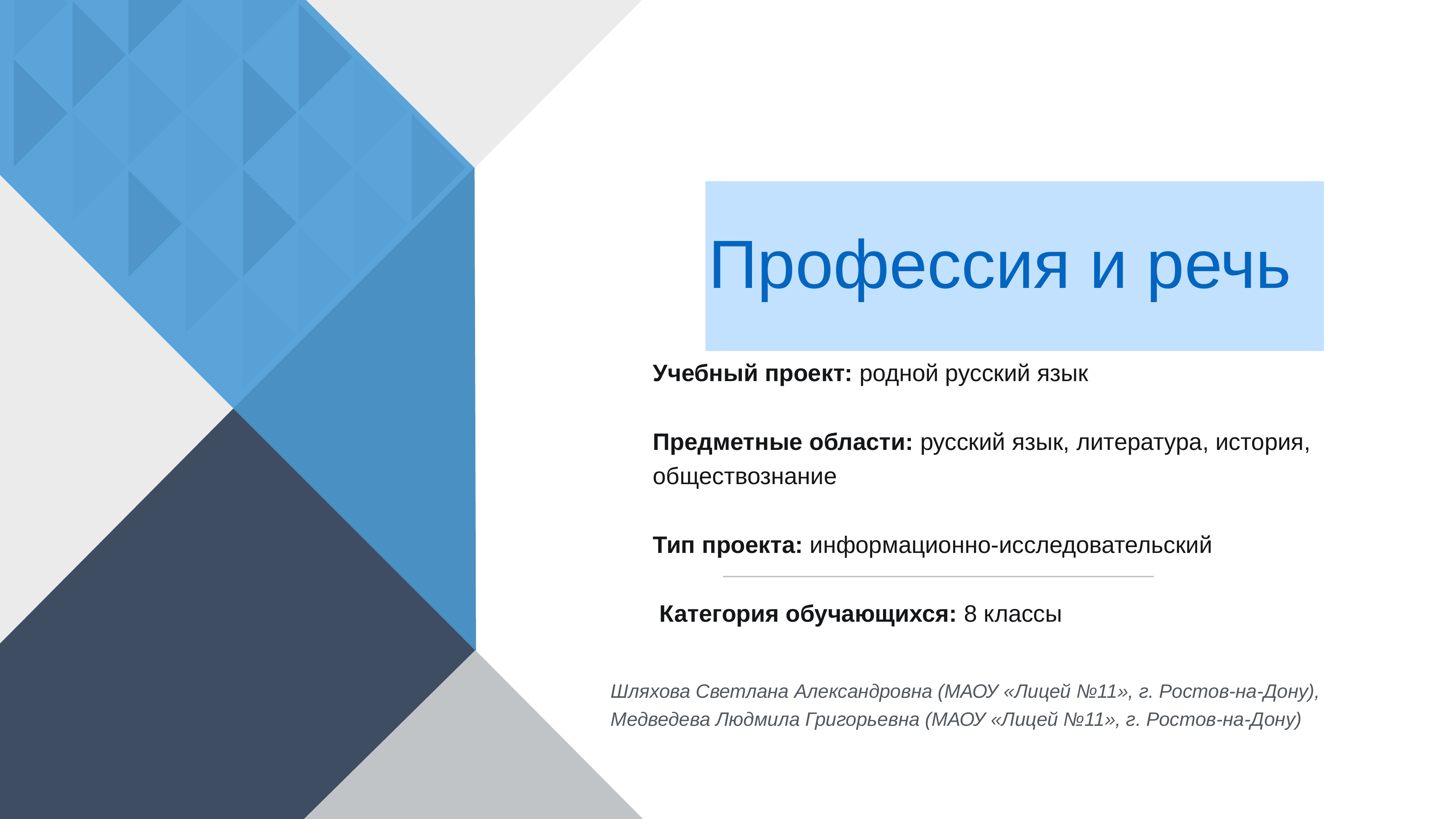

Профессия и речь

Учебный проект: родной русский язык

Предметные области: русский язык, литература, история, обществознание

Тип проекта: информационно-исследовательский

 Категория обучающихся: 8 классы

Шляхова Светлана Александровна (МАОУ «Лицей №11», г. Ростов-на-Дону),
Медведева Людмила Григорьевна (МАОУ «Лицей №11», г. Ростов-на-Дону)